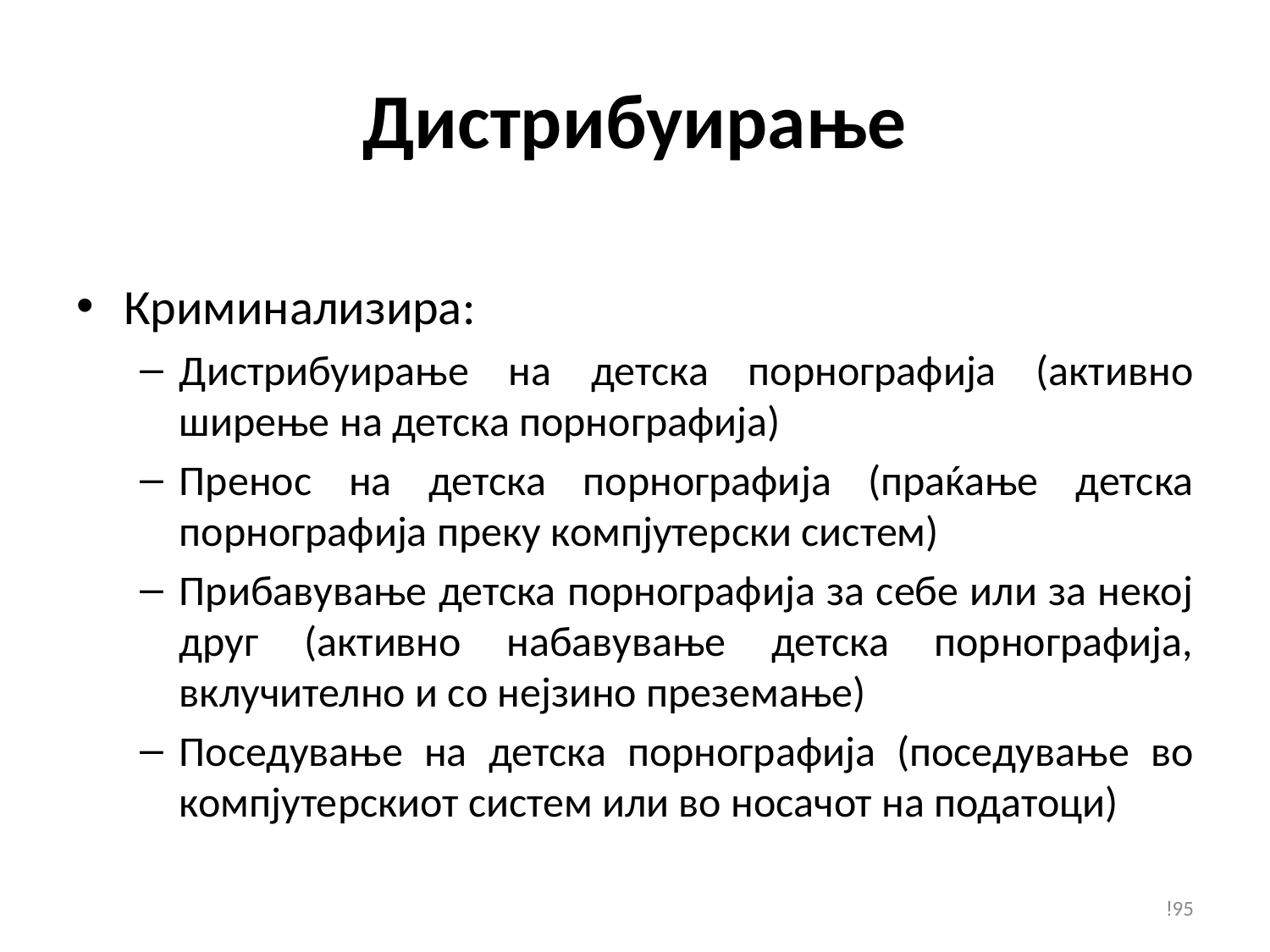

# Дистрибуирање
Криминализира:
Дистрибуирање на детска порнографија (активно ширење на детска порнографија)
Пренос на детска порнографија (праќање детска порнографија преку компјутерски систем)
Прибавување детска порнографија за себе или за некој друг (активно набавување детска порнографија, вклучително и со нејзино преземање)
Поседување на детска порнографија (поседување во компјутерскиот систем или во носачот на податоци)
!95